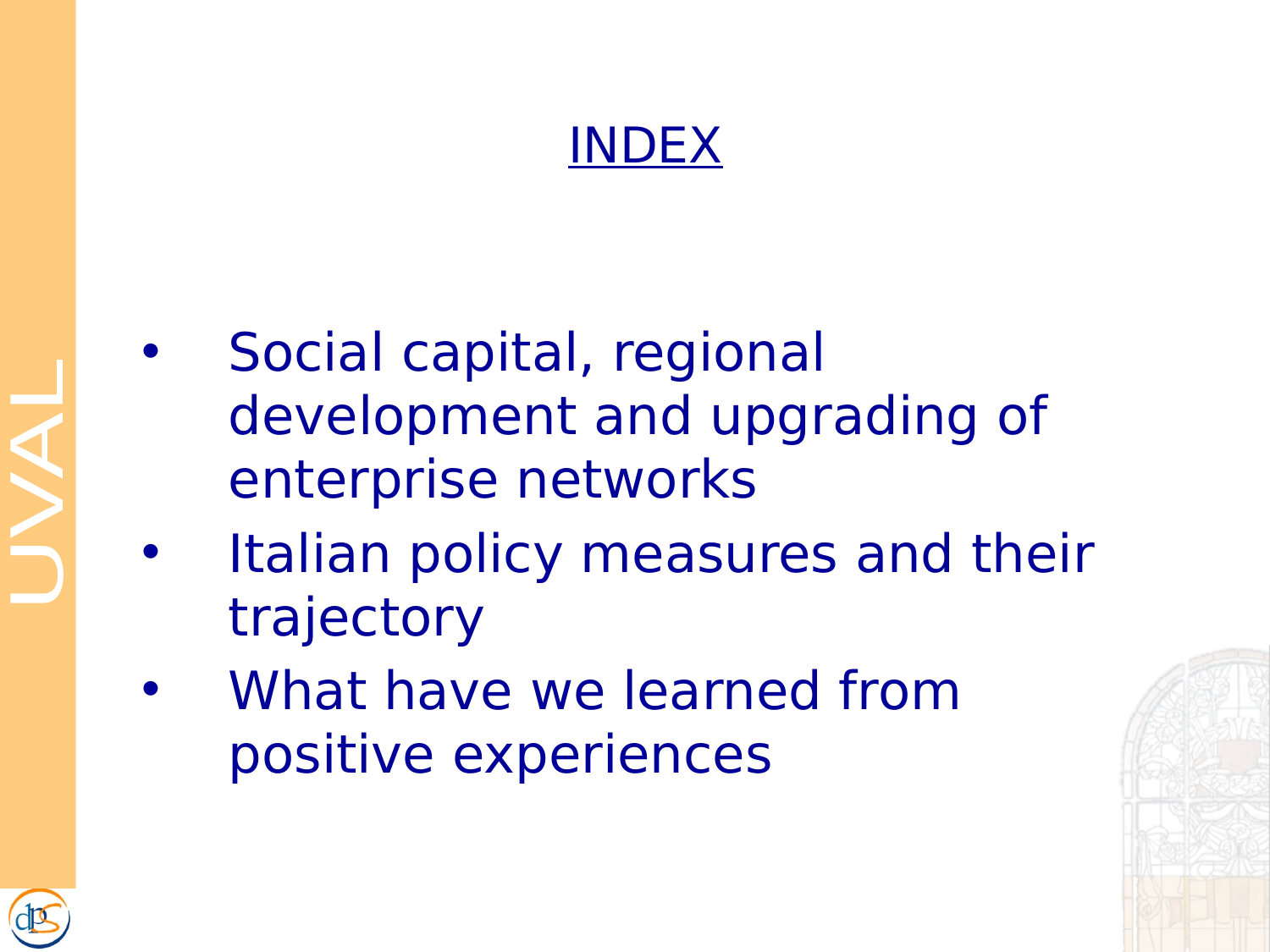

# INDEX

Social capital, regional development and upgrading of enterprise networks
Italian policy measures and their trajectory
What have we learned from positive experiences